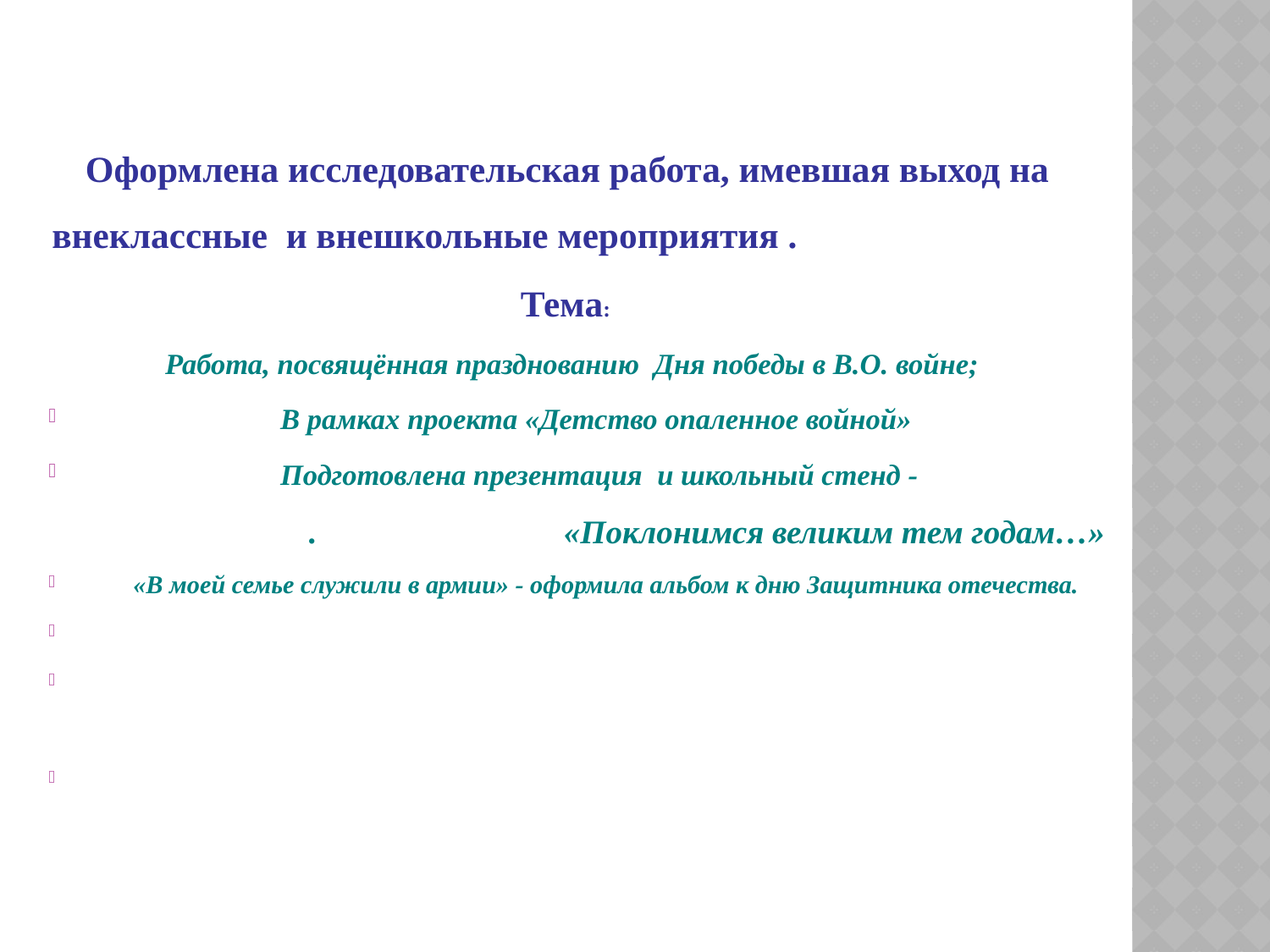

Оформлена исследовательская работа, имевшая выход на       внеклассные  и внешкольные мероприятия .
Тема:
  Работа, посвящённая празднованию  Дня победы в В.О. войне;
                               В рамках проекта «Детство опаленное войной»
                               Подготовлена презентация  и школьный стенд -                                                                    .                              «Поклонимся великим тем годам…»
             «В моей семье служили в армии» - оформила альбом к дню Защитника отечества.

#